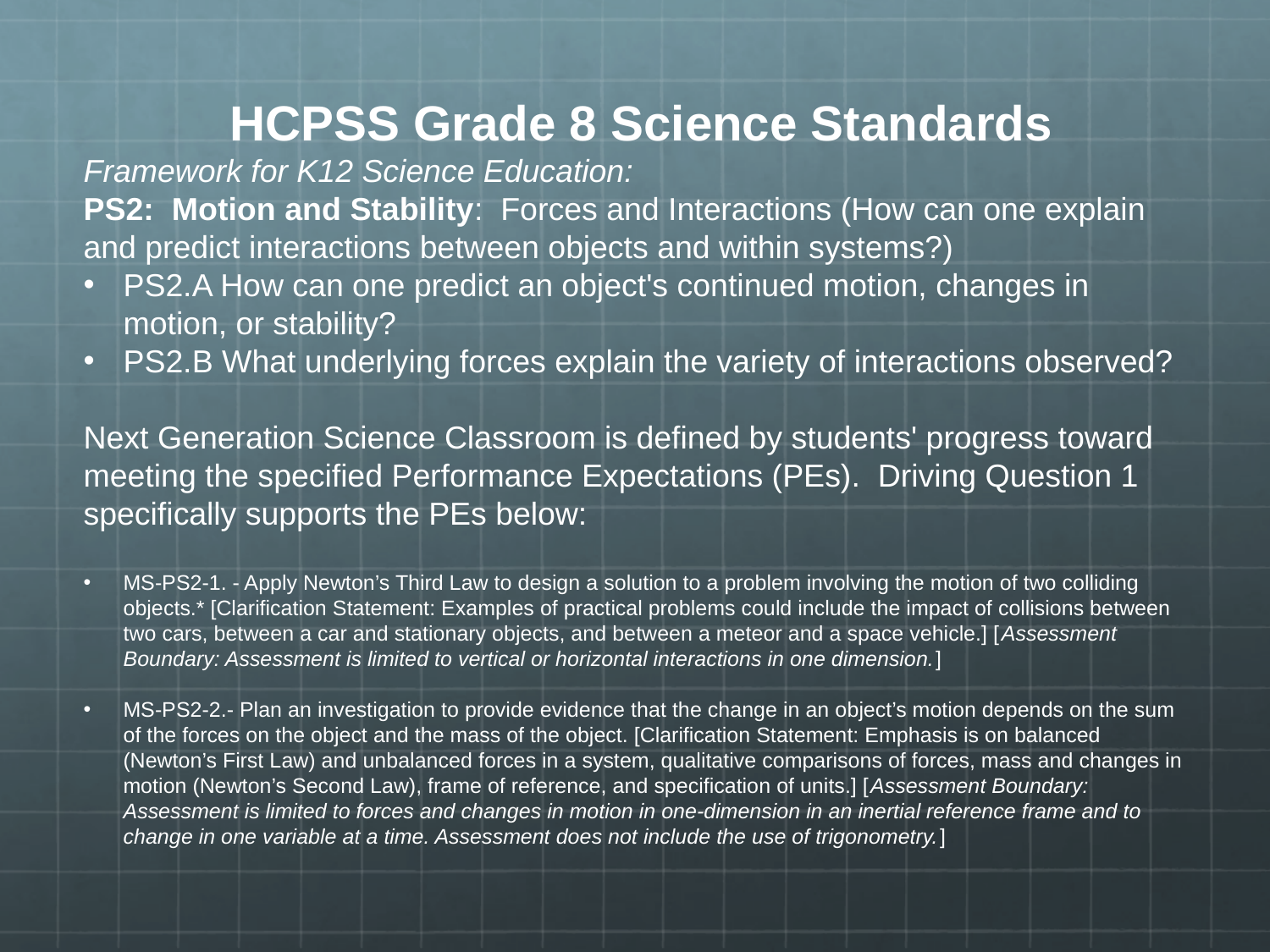

HCPSS Grade 8 Science Standards
Framework for K12 Science Education:
PS2:  Motion and Stability:  Forces and Interactions (How can one explain and predict interactions between objects and within systems?)
PS2.A How can one predict an object's continued motion, changes in motion, or stability?
PS2.B What underlying forces explain the variety of interactions observed?

Next Generation Science Classroom is defined by students' progress toward meeting the specified Performance Expectations (PEs).  Driving Question 1 specifically supports the PEs below:

MS-PS2-1. - Apply Newton’s Third Law to design a solution to a problem involving the motion of two colliding objects.* [Clarification Statement: Examples of practical problems could include the impact of collisions between two cars, between a car and stationary objects, and between a meteor and a space vehicle.] [Assessment Boundary: Assessment is limited to vertical or horizontal interactions in one dimension.]

MS-PS2-2.- Plan an investigation to provide evidence that the change in an object’s motion depends on the sum of the forces on the object and the mass of the object. [Clarification Statement: Emphasis is on balanced (Newton’s First Law) and unbalanced forces in a system, qualitative comparisons of forces, mass and changes in motion (Newton’s Second Law), frame of reference, and specification of units.] [Assessment Boundary: Assessment is limited to forces and changes in motion in one-dimension in an inertial reference frame and to change in one variable at a time. Assessment does not include the use of trigonometry.]